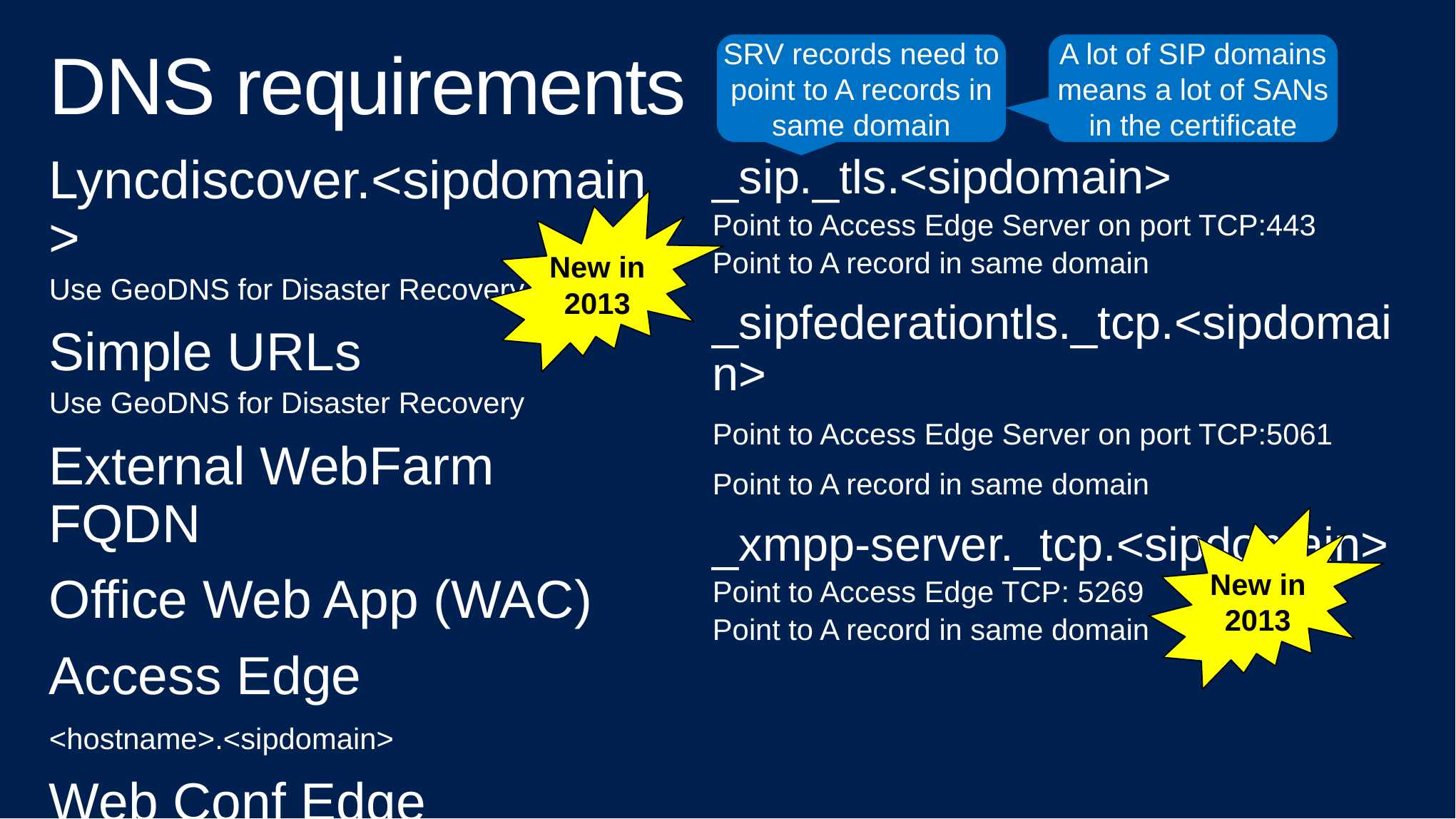

SRV records need to point to A records in same domain
A lot of SIP domains means a lot of SANs in the certificate
# DNS requirements
Lyncdiscover.<sipdomain>
Use GeoDNS for Disaster Recovery
Simple URLs
Use GeoDNS for Disaster Recovery
External WebFarm FQDN
Office Web App (WAC)
Access Edge
<hostname>.<sipdomain>
Web Conf Edge
AV Edge
_sip._tls.<sipdomain>
Point to Access Edge Server on port TCP:443
Point to A record in same domain
_sipfederationtls._tcp.<sipdomain>
Point to Access Edge Server on port TCP:5061
Point to A record in same domain
_xmpp-server._tcp.<sipdomain>
Point to Access Edge TCP: 5269
Point to A record in same domain

New in 2013
New in 2013